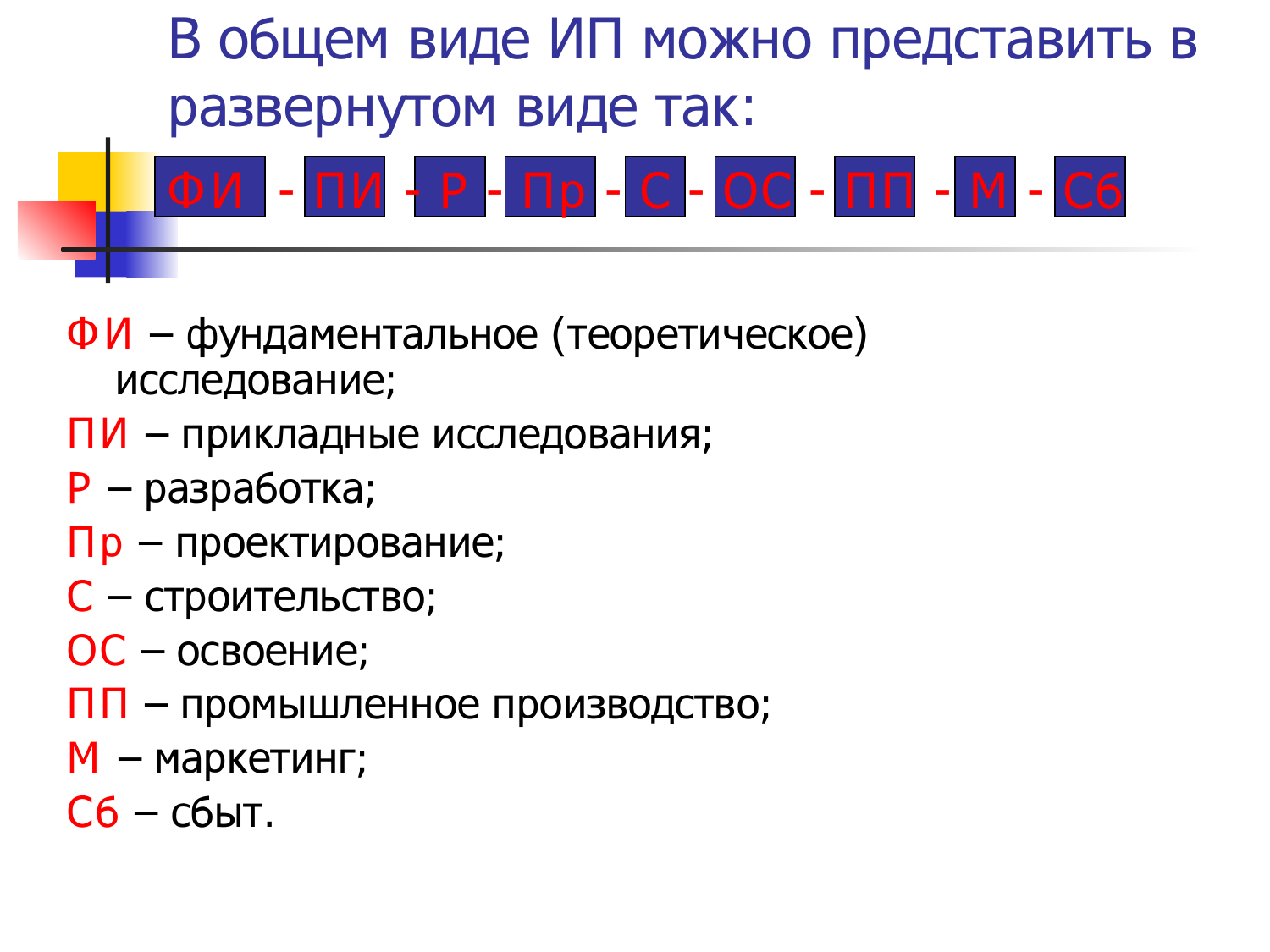

# В общем виде ИП можно представить в развернутом виде так: ФИ  - ПИ - Р - Пр - С - ОС - ПП - М - Сб

ФИ – фундаментальное (теоретическое) исследование;
ПИ – прикладные исследования;
Р – разработка;
Пр – проектирование;
С – строительство;
ОС – освоение;
ПП – промышленное производство;
М – маркетинг;
Сб – сбыт.